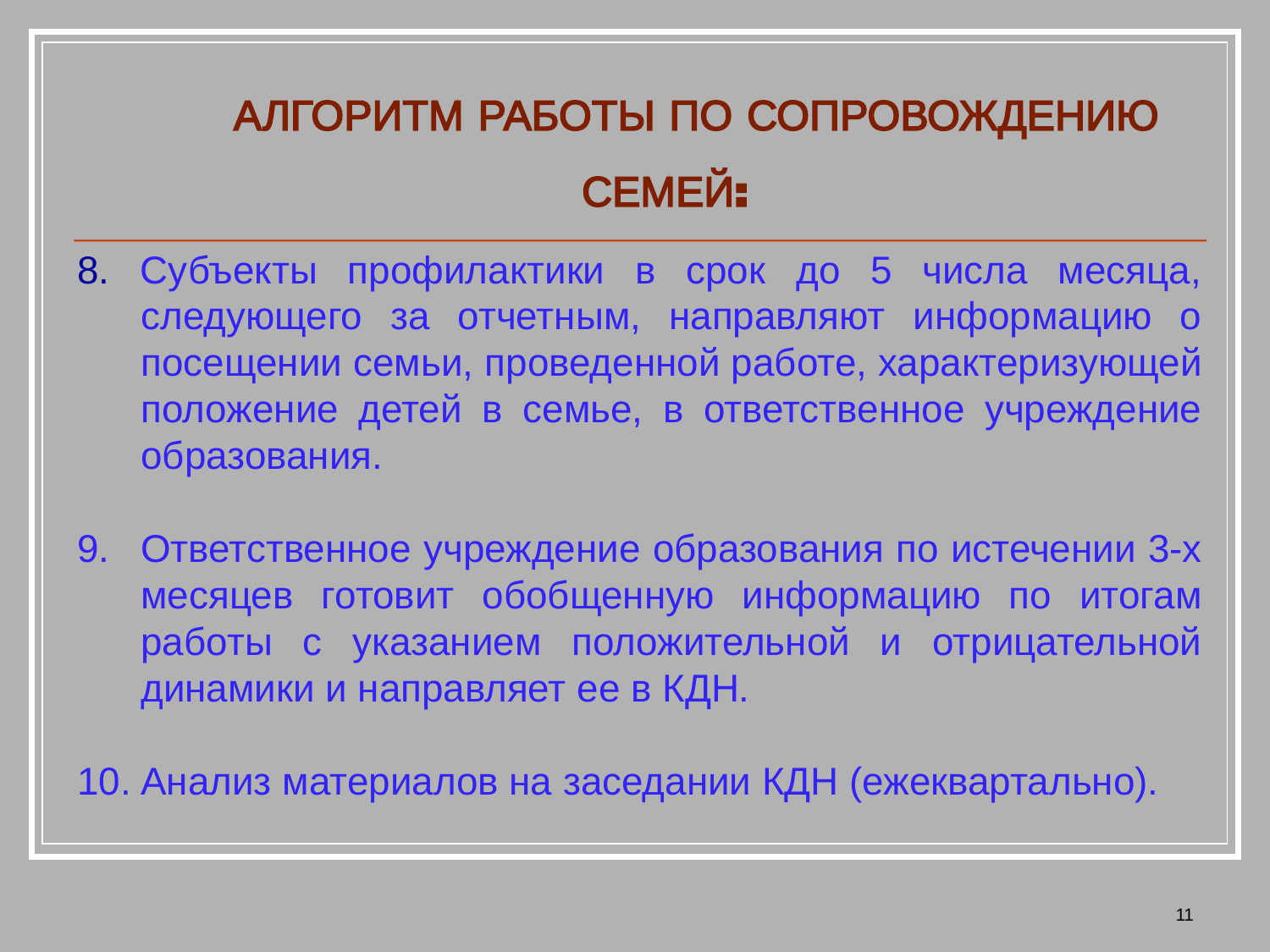

АЛГОРИТМ РАБОТЫ ПО СОПРОВОЖДЕНИЮ СЕМЕЙ:

8. Субъекты профилактики в срок до 5 числа месяца, следующего за отчетным, направляют информацию о посещении семьи, проведенной работе, характеризующей положение детей в семье, в ответственное учреждение образования.

Ответственное учреждение образования по истечении 3-х месяцев готовит обобщенную информацию по итогам работы с указанием положительной и отрицательной динамики и направляет ее в КДН.

Анализ материалов на заседании КДН (ежеквартально).

11